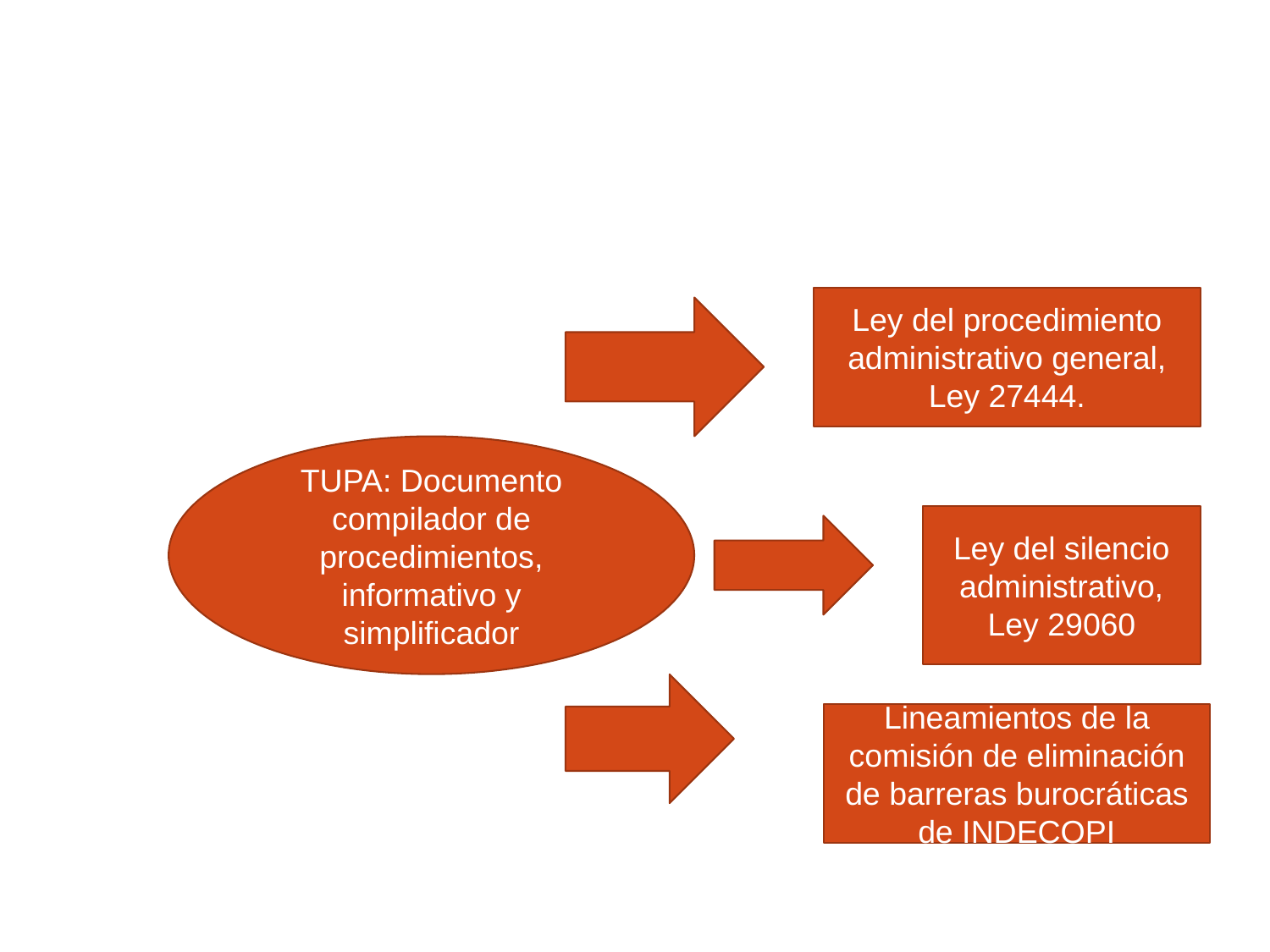

Ley del procedimiento administrativo general, Ley 27444.

TUPA: Documento compilador de procedimientos, informativo y simplificador
Ley del silencio administrativo, Ley 29060

Lineamientos de la comisión de eliminación de barreras burocráticas de INDECOPI